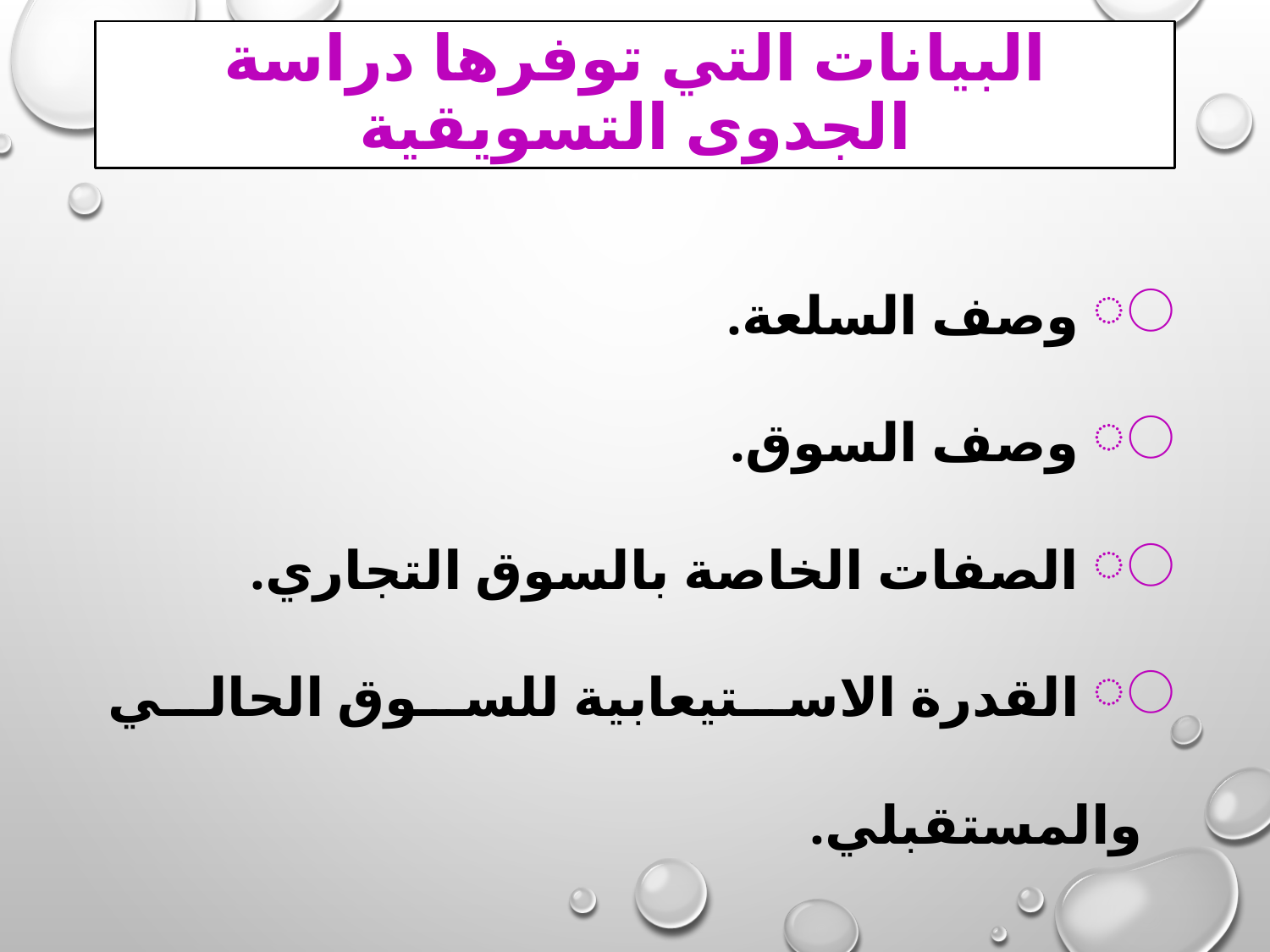

# البيانات التي توفرها دراسة الجدوى التسويقية
 وصف السلعة.
 وصف السوق.
 الصفات الخاصة بالسوق التجاري.
 القدرة الاستيعابية للسوق الحالي والمستقبلي.